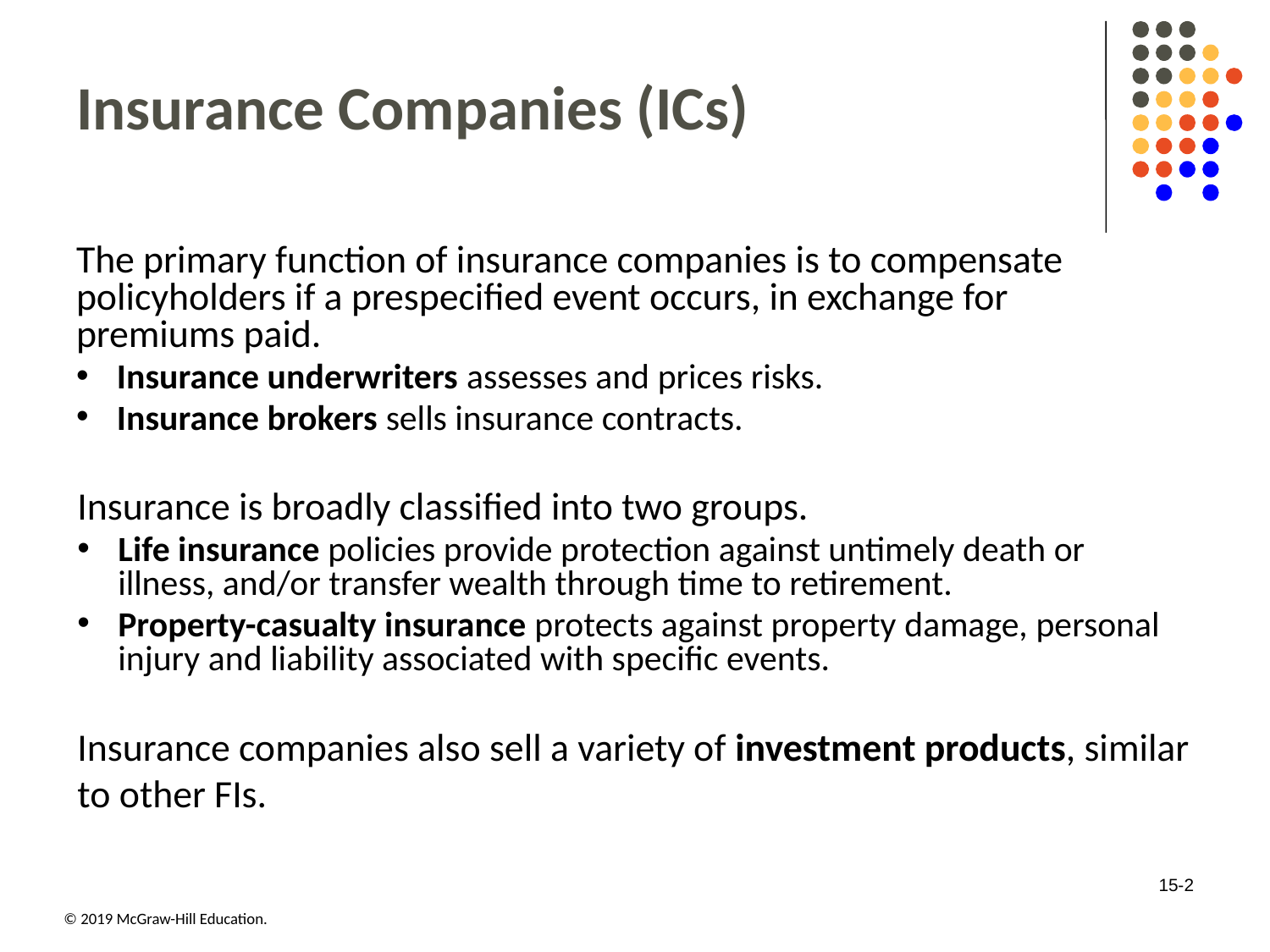

# Insurance Companies (ICs)
The primary function of insurance companies is to compensate policyholders if a prespecified event occurs, in exchange for premiums paid.
Insurance underwriters assesses and prices risks.
Insurance brokers sells insurance contracts.
Insurance is broadly classified into two groups.
Life insurance policies provide protection against untimely death or illness, and/or transfer wealth through time to retirement.
Property-casualty insurance protects against property damage, personal injury and liability associated with specific events.
Insurance companies also sell a variety of investment products, similar to other FIs.
15-2